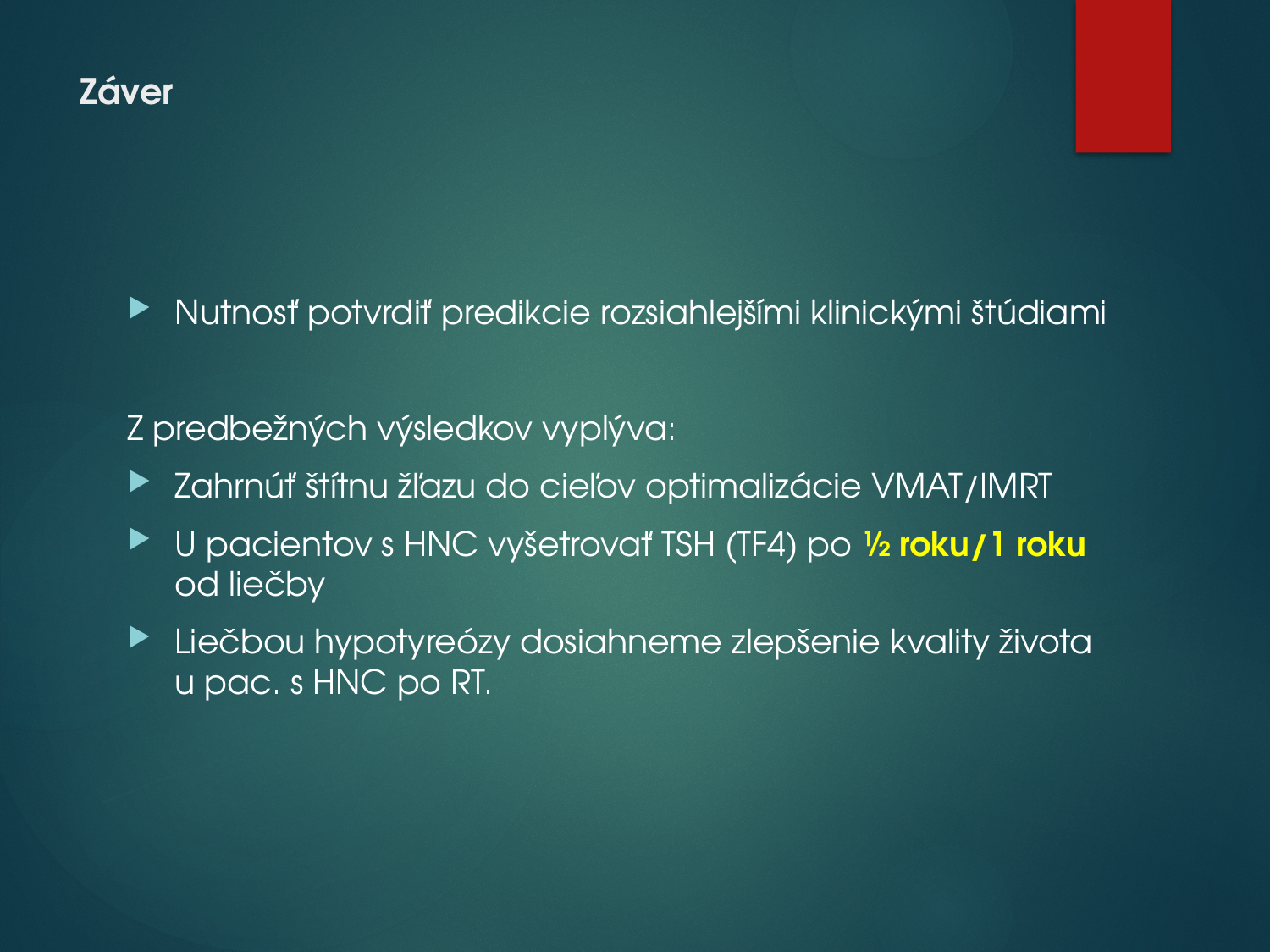

# Záver
Nutnosť potvrdiť predikcie rozsiahlejšími klinickými štúdiami

Z predbežných výsledkov vyplýva:
Zahrnúť štítnu žľazu do cieľov optimalizácie VMAT/IMRT
U pacientov s HNC vyšetrovať TSH (TF4) po ½ roku/1 roku od liečby
Liečbou hypotyreózy dosiahneme zlepšenie kvality života u pac. s HNC po RT.